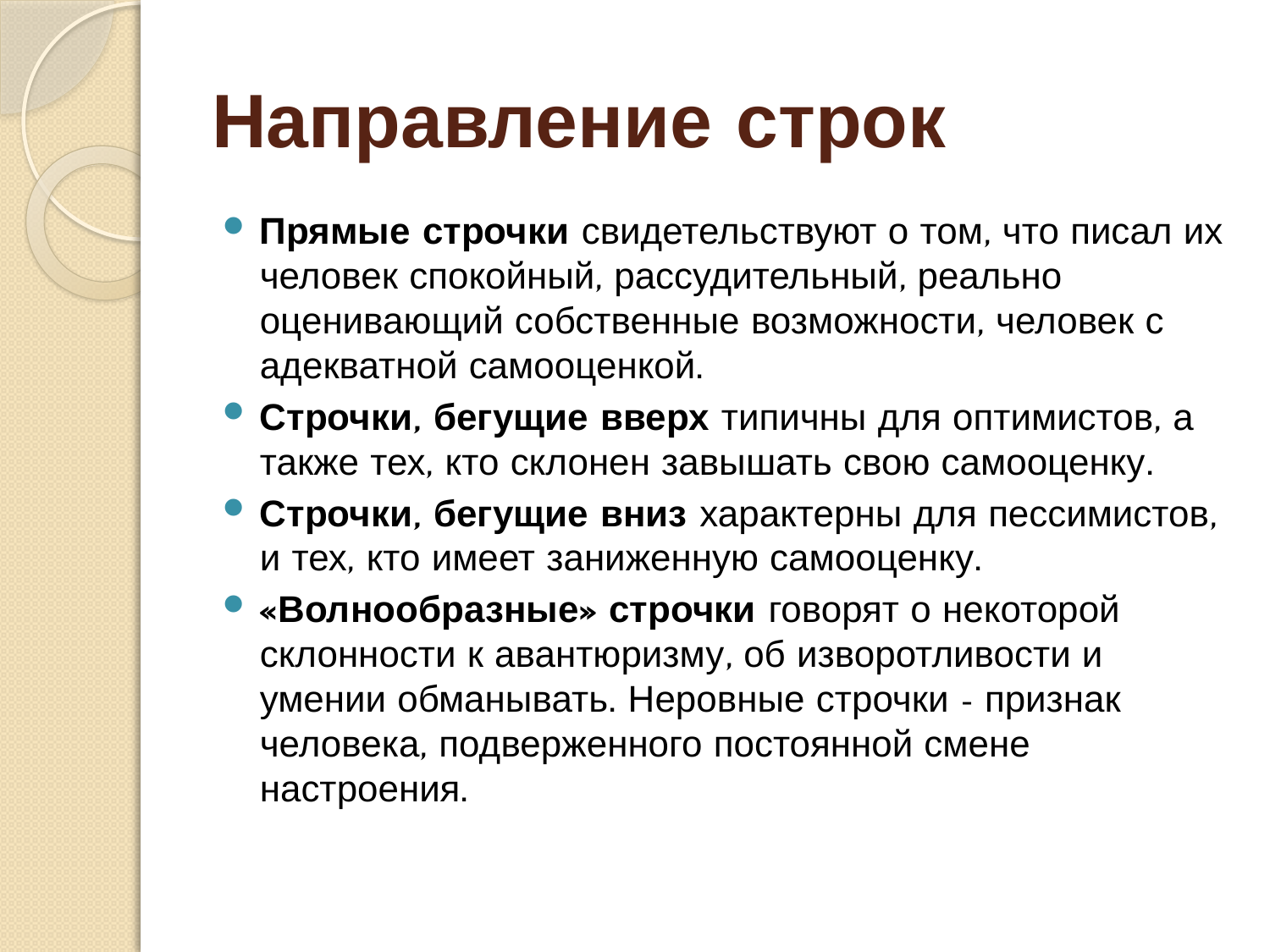

# Направление строк
Прямые строчки свидетельствуют о том, что писал их человек спокойный, рассудительный, реально оценивающий собственные возможности, человек с адекватной самооценкой.
Строчки, бегущие вверх типичны для оптимистов, а также тех, кто склонен завышать свою самооценку.
Строчки, бегущие вниз характерны для пессимистов, и тех, кто имеет заниженную самооценку.
«Волнообразные» строчки говорят о некоторой склонности к авантюризму, об изворотливости и умении обманывать. Неровные строчки - признак человека, подверженного постоянной смене настроения.